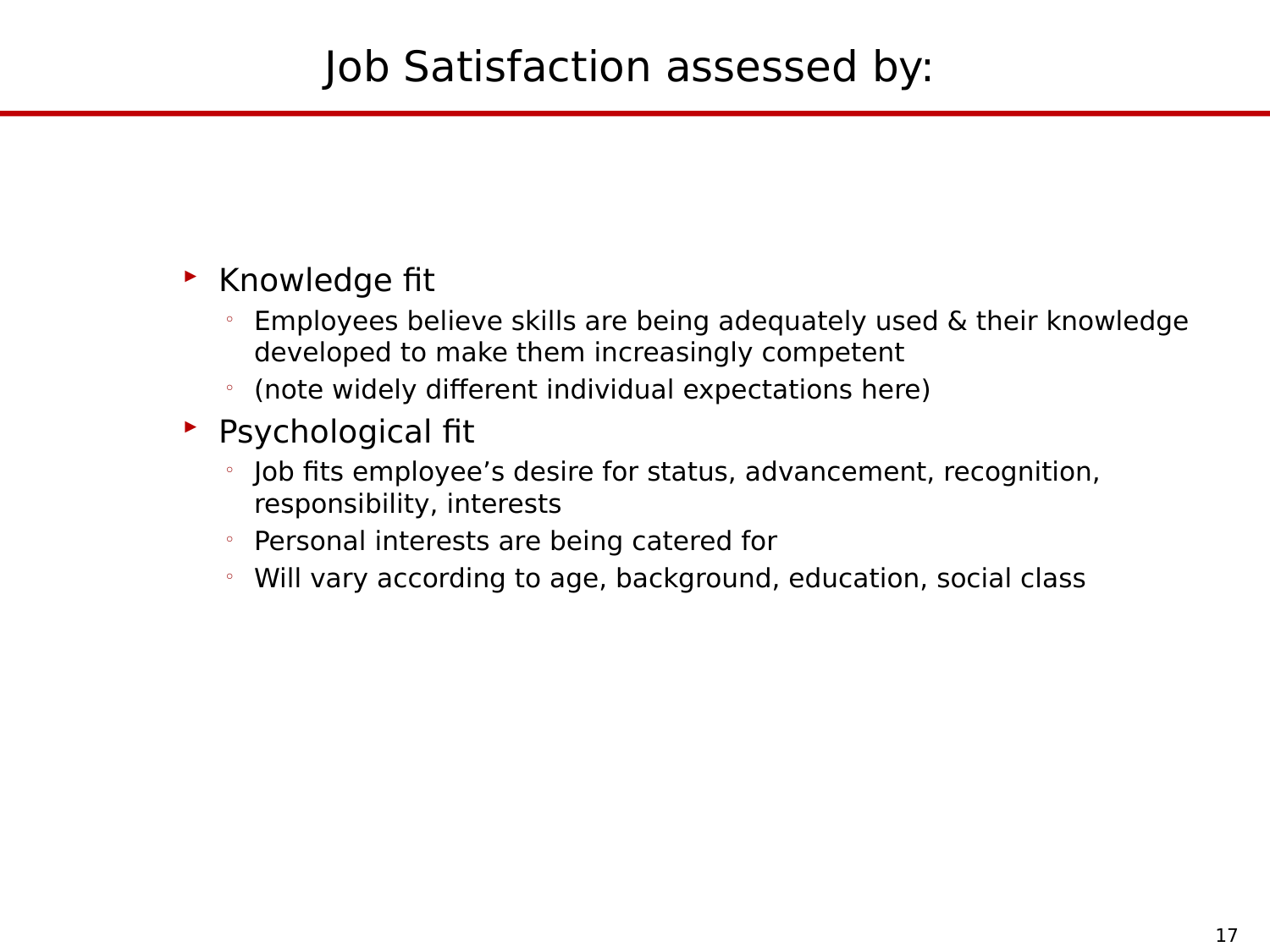

# Job Satisfaction assessed by:
Knowledge fit
Employees believe skills are being adequately used & their knowledge developed to make them increasingly competent
(note widely different individual expectations here)
Psychological fit
Job fits employee’s desire for status, advancement, recognition, responsibility, interests
Personal interests are being catered for
Will vary according to age, background, education, social class
17